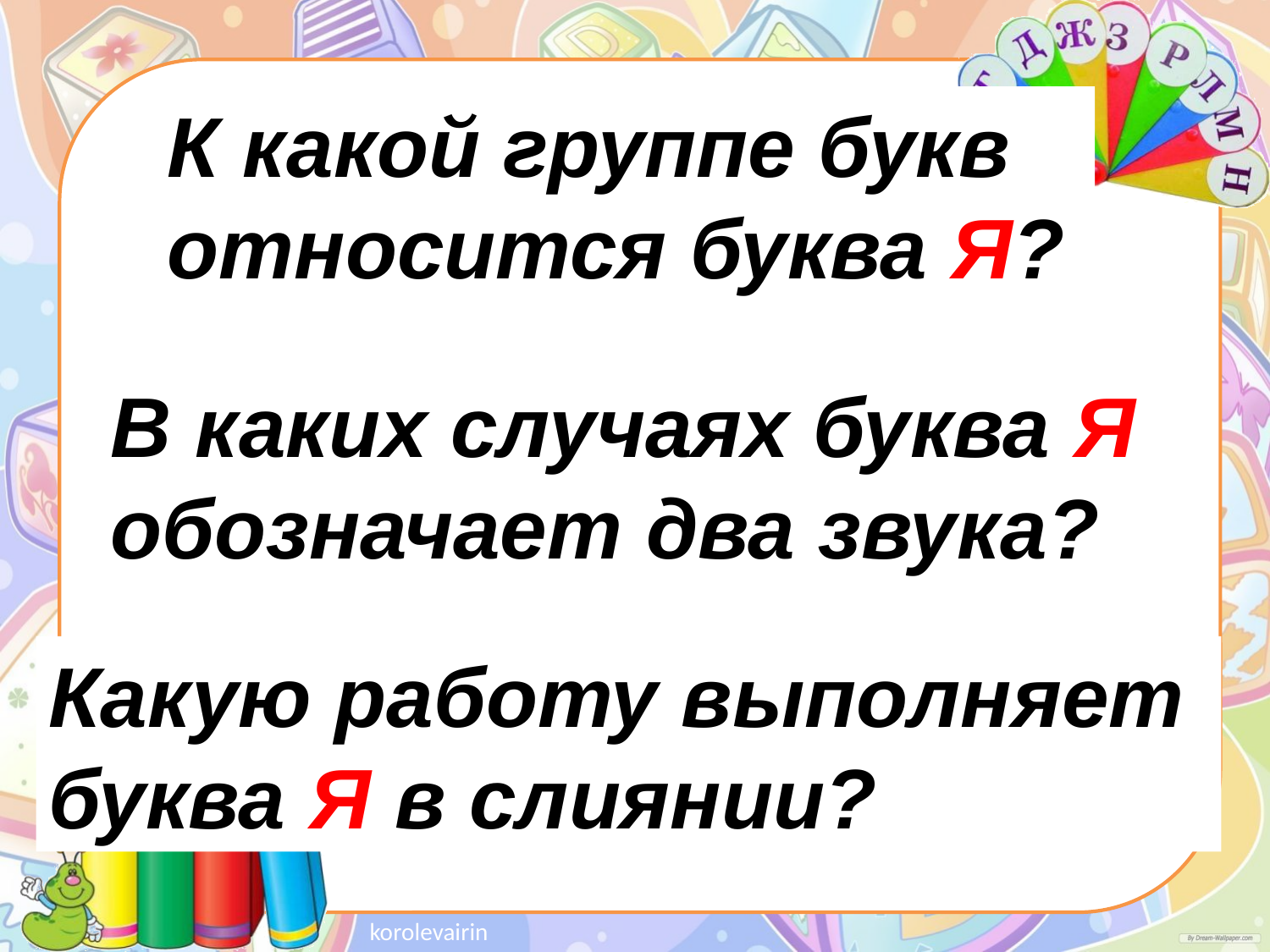

К какой группе букв
относится буква Я?
В каких случаях буква Я
обозначает два звука?
Какую работу выполняет
буква Я в слиянии?